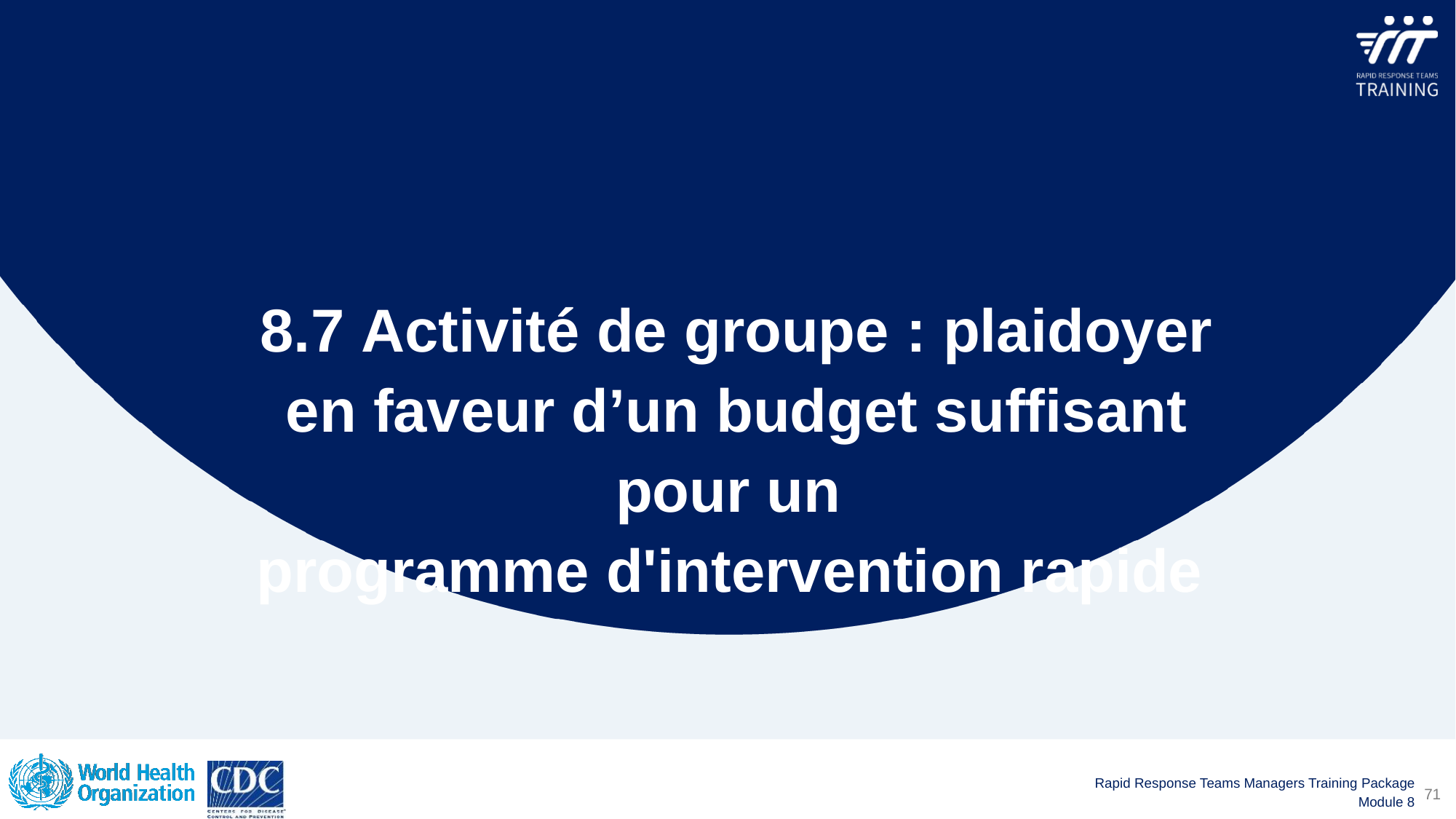

8.7 Activité de groupe : plaidoyer en faveur d’un budget suffisant pour un
programme d'intervention rapide

71